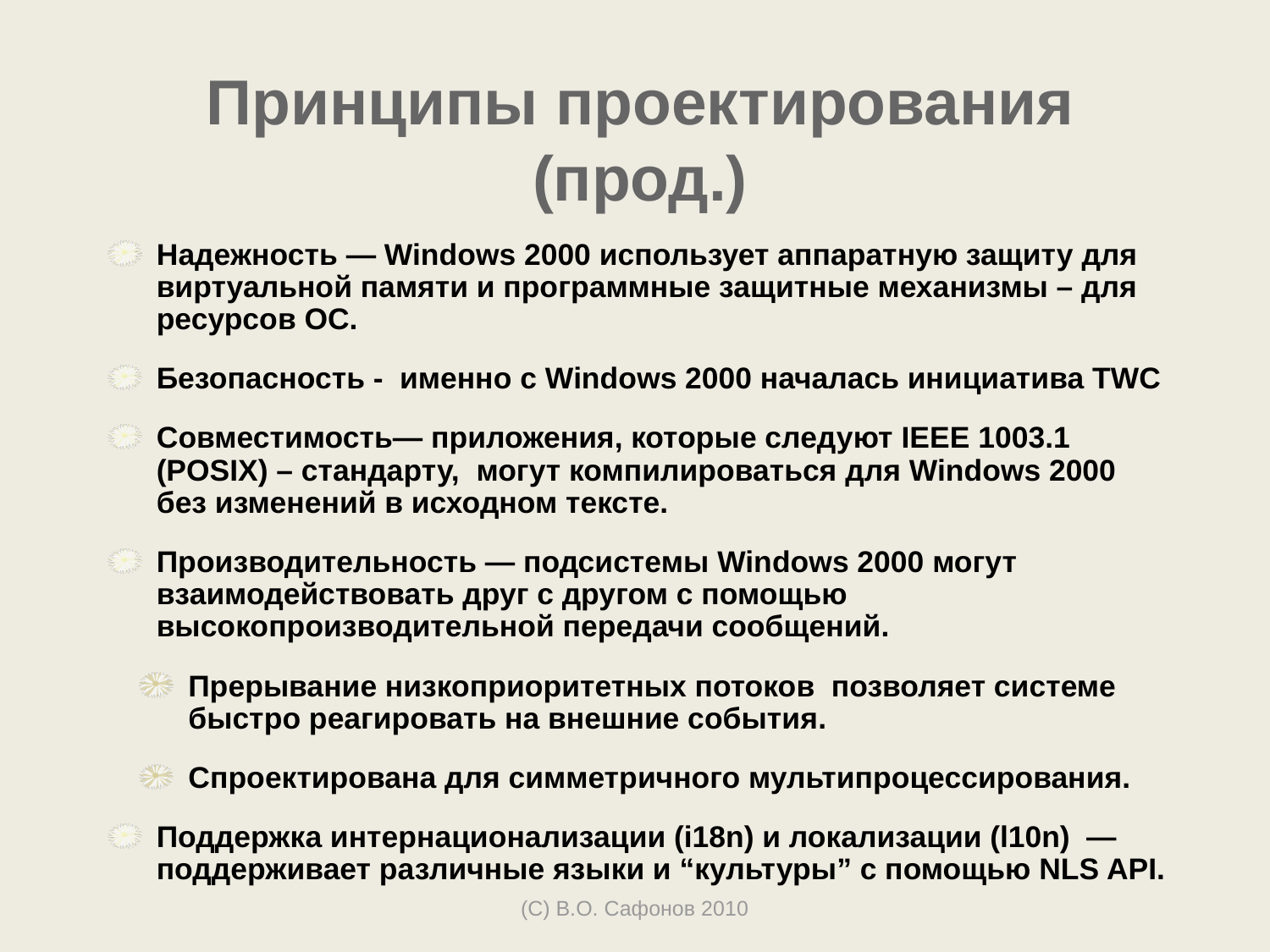

# Принципы проектирования (прод.)
Надежность — Windows 2000 использует аппаратную защиту для виртуальной памяти и программные защитные механизмы – для ресурсов ОС.
Безопасность -  именно с Windows 2000 началась инициатива TWC
Совместимость— приложения, которые следуют IEEE 1003.1 (POSIX) – стандарту,  могут компилироваться для Windows 2000 без изменений в исходном тексте.
Производительность — подсистемы Windows 2000 могут взаимодействовать друг с другом с помощью высокопроизводительной передачи сообщений.
Прерывание низкоприоритетных потоков  позволяет системе быстро реагировать на внешние события.
Спроектирована для симметричного мультипроцессирования.
Поддержка интернационализации (i18n) и локализации (l10n)  — поддерживает различные языки и “культуры” с помощью NLS API.
(С) В.О. Сафонов 2010